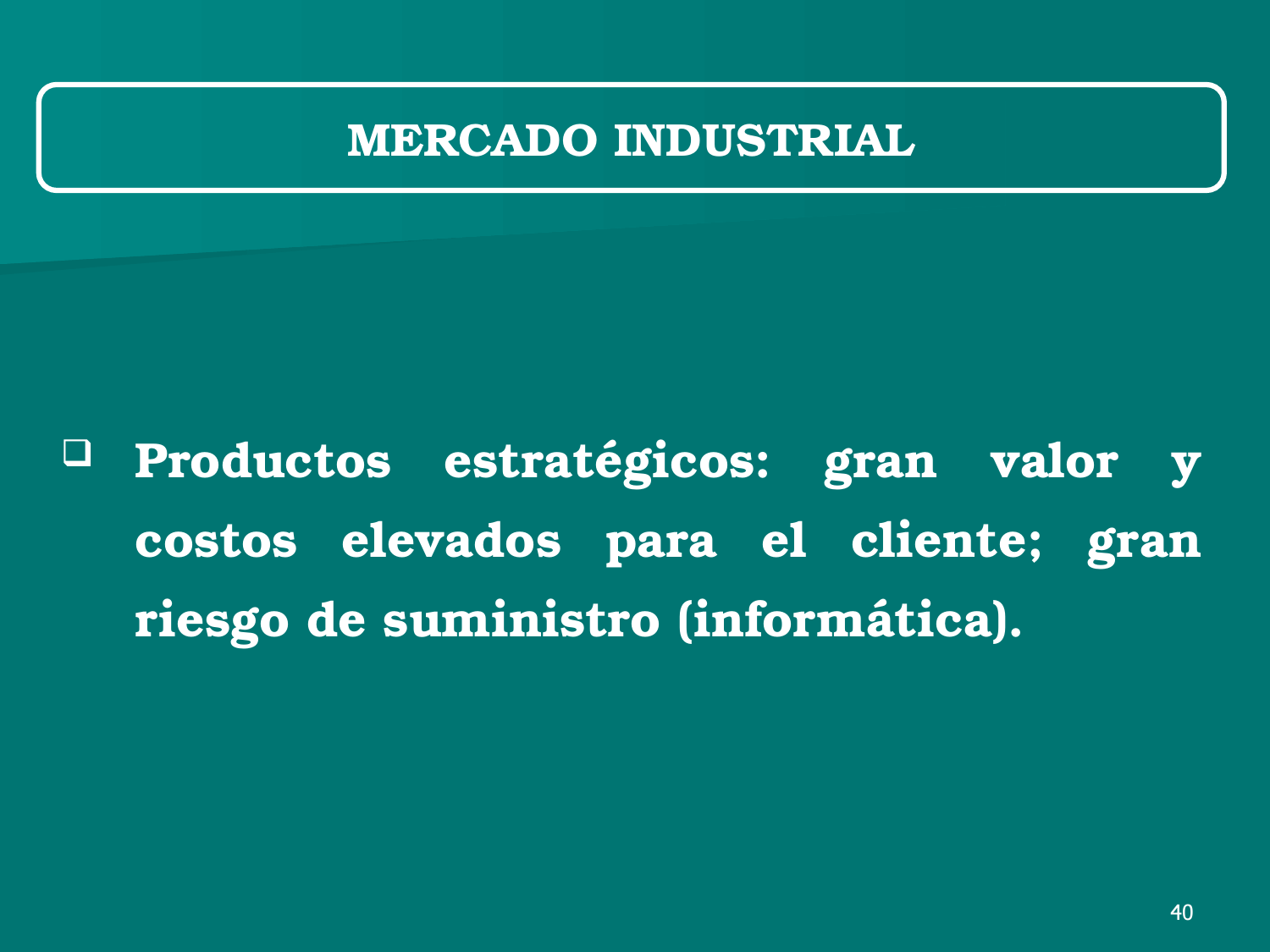

MERCADO INDUSTRIAL
Productos estratégicos: gran valor y costos elevados para el cliente; gran riesgo de suministro (informática).
40